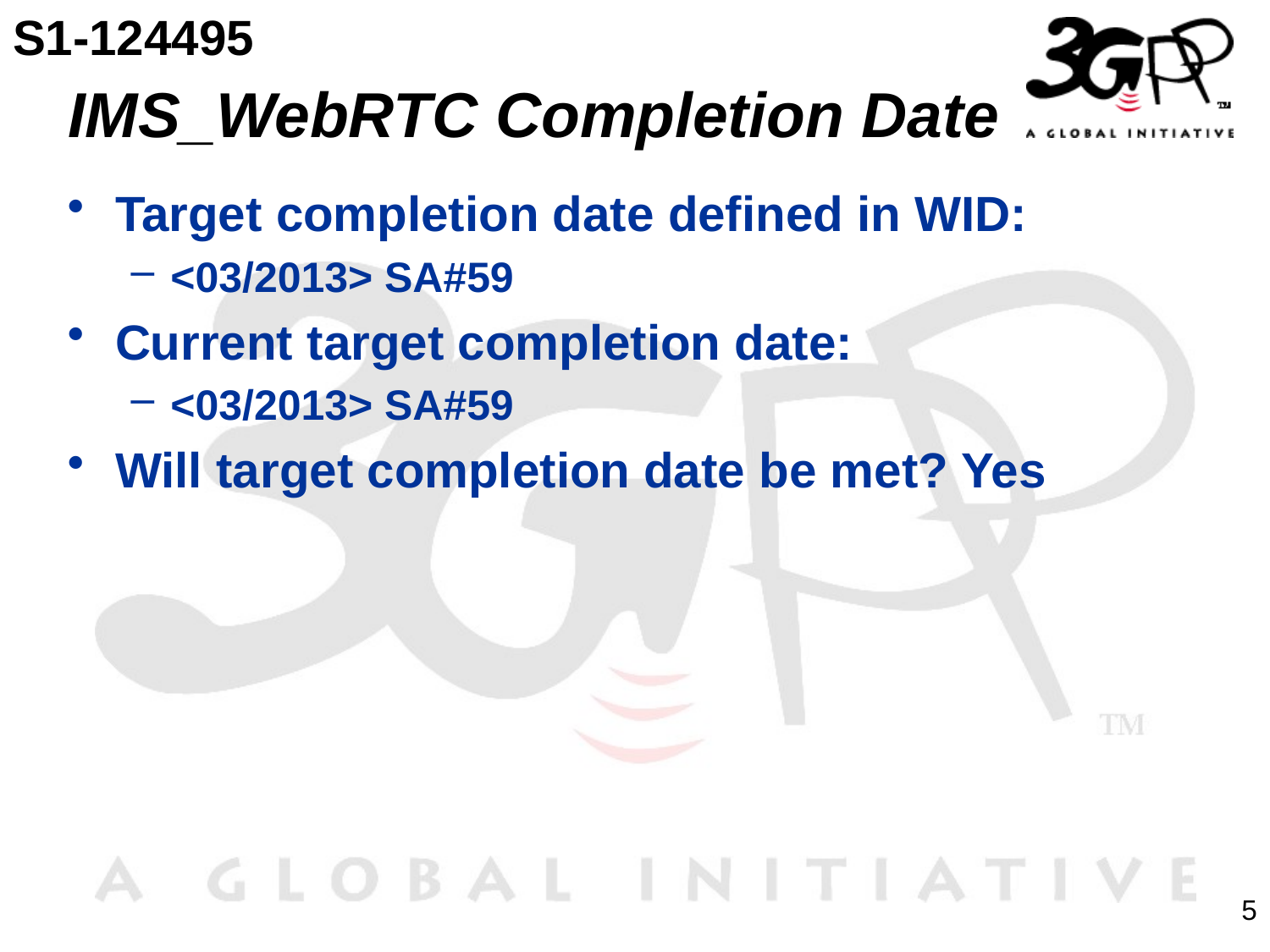

S1-124495
# IMS_WebRTC Completion Date
Target completion date defined in WID:
<03/2013> SA#59
Current target completion date:
<03/2013> SA#59
Will target completion date be met? Yes
5